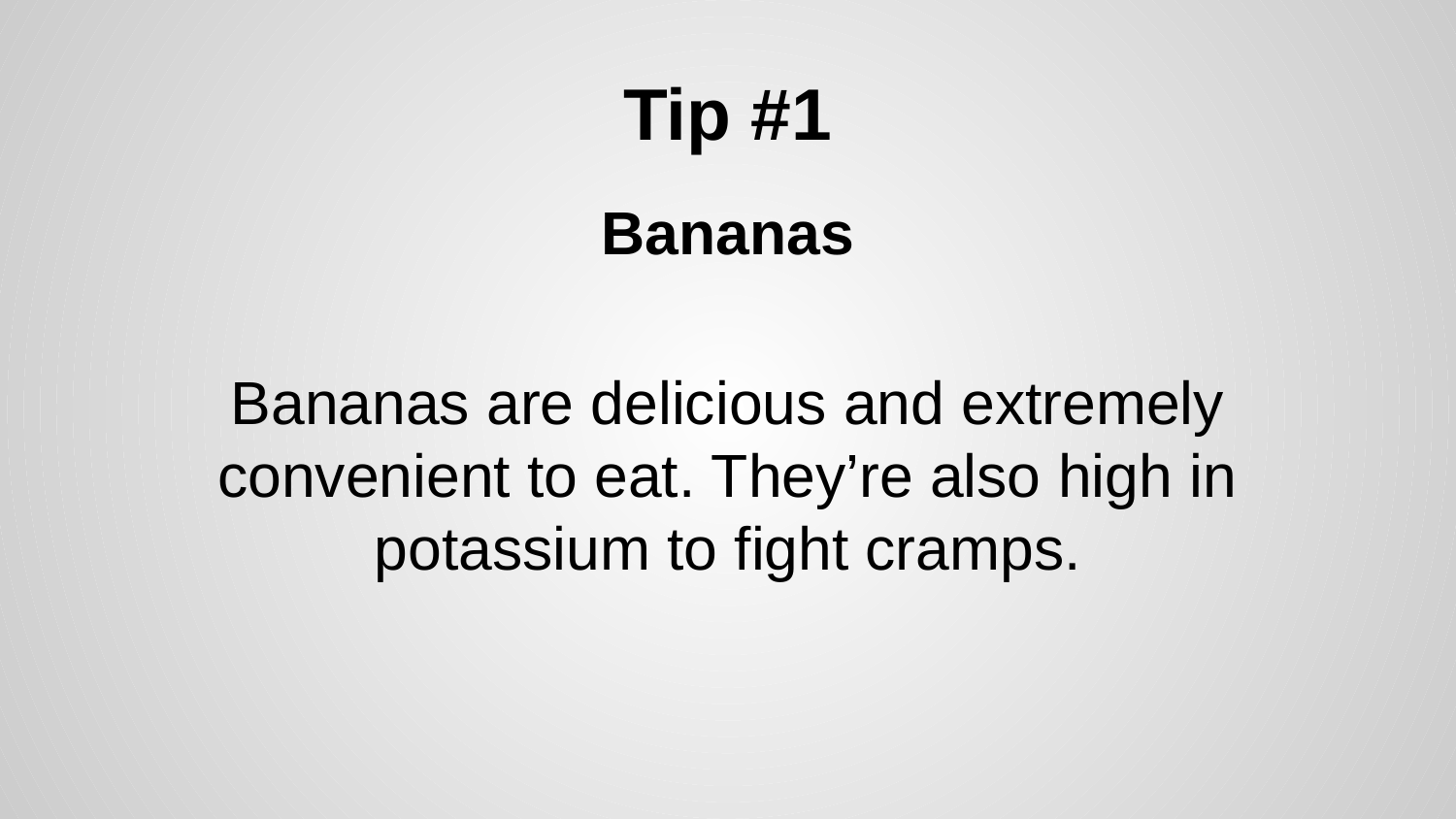

# Tip #1
Bananas

Bananas are delicious and extremely convenient to eat. They’re also high in potassium to fight cramps.